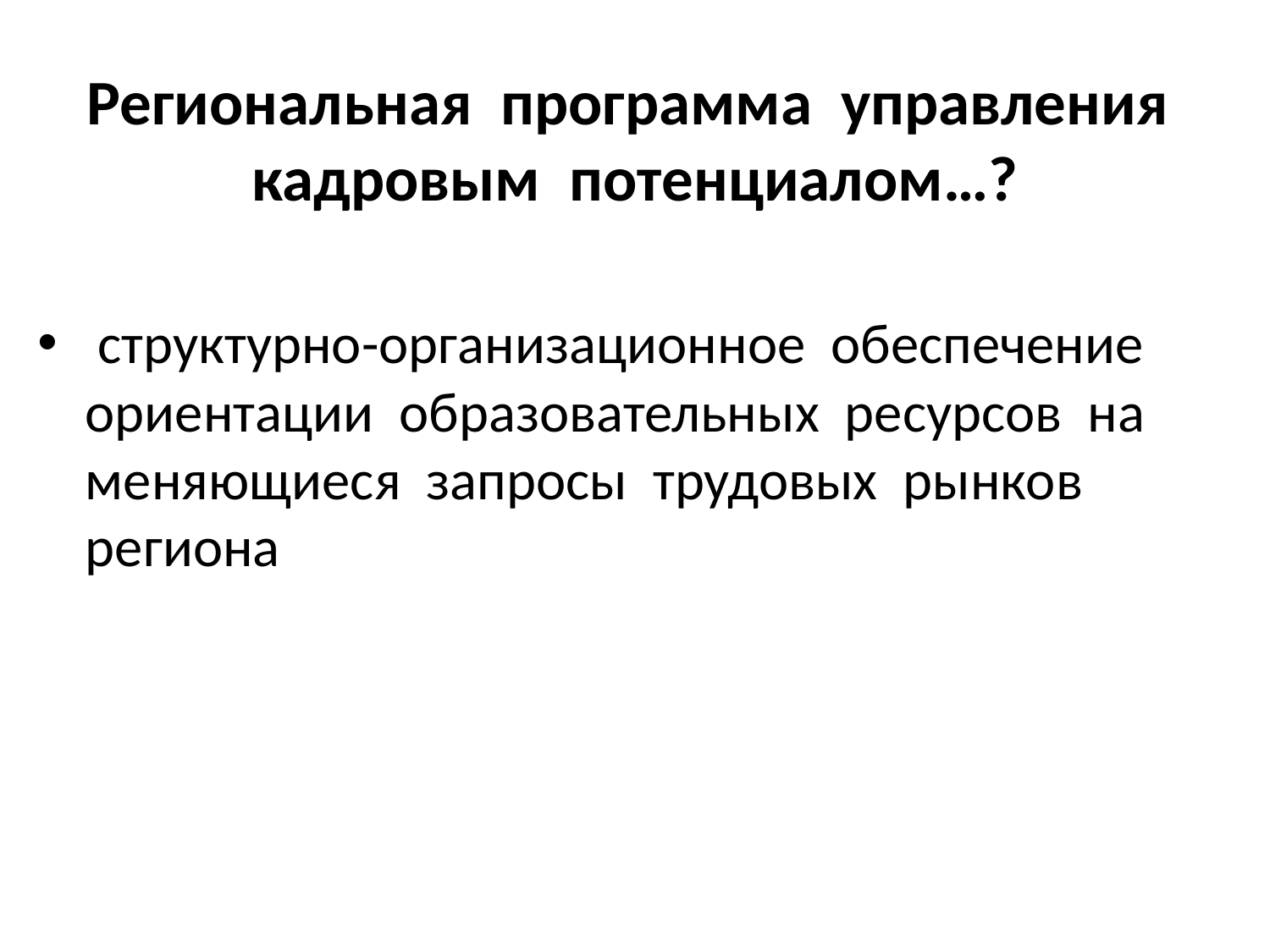

# Региональная  программа  управления  кадровым  потенциалом…?

 структурно-организационное  обеспечение ориентации  образовательных  ресурсов  на  меняющиеся  запросы  трудовых  рынков  региона